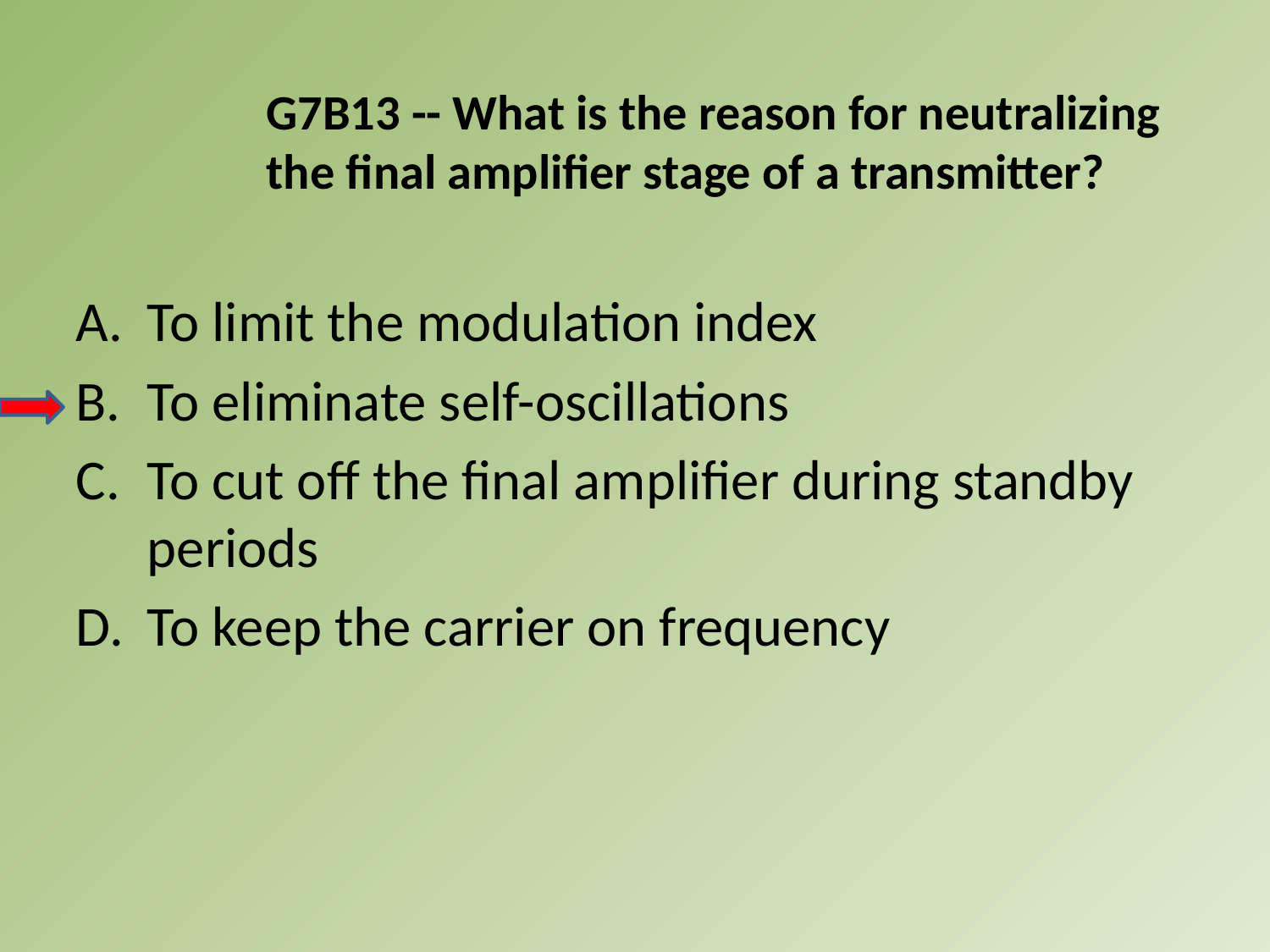

G7B13 -- What is the reason for neutralizing the final amplifier stage of a transmitter?
A.	To limit the modulation index
B.	To eliminate self-oscillations
C.	To cut off the final amplifier during standby periods
D.	To keep the carrier on frequency